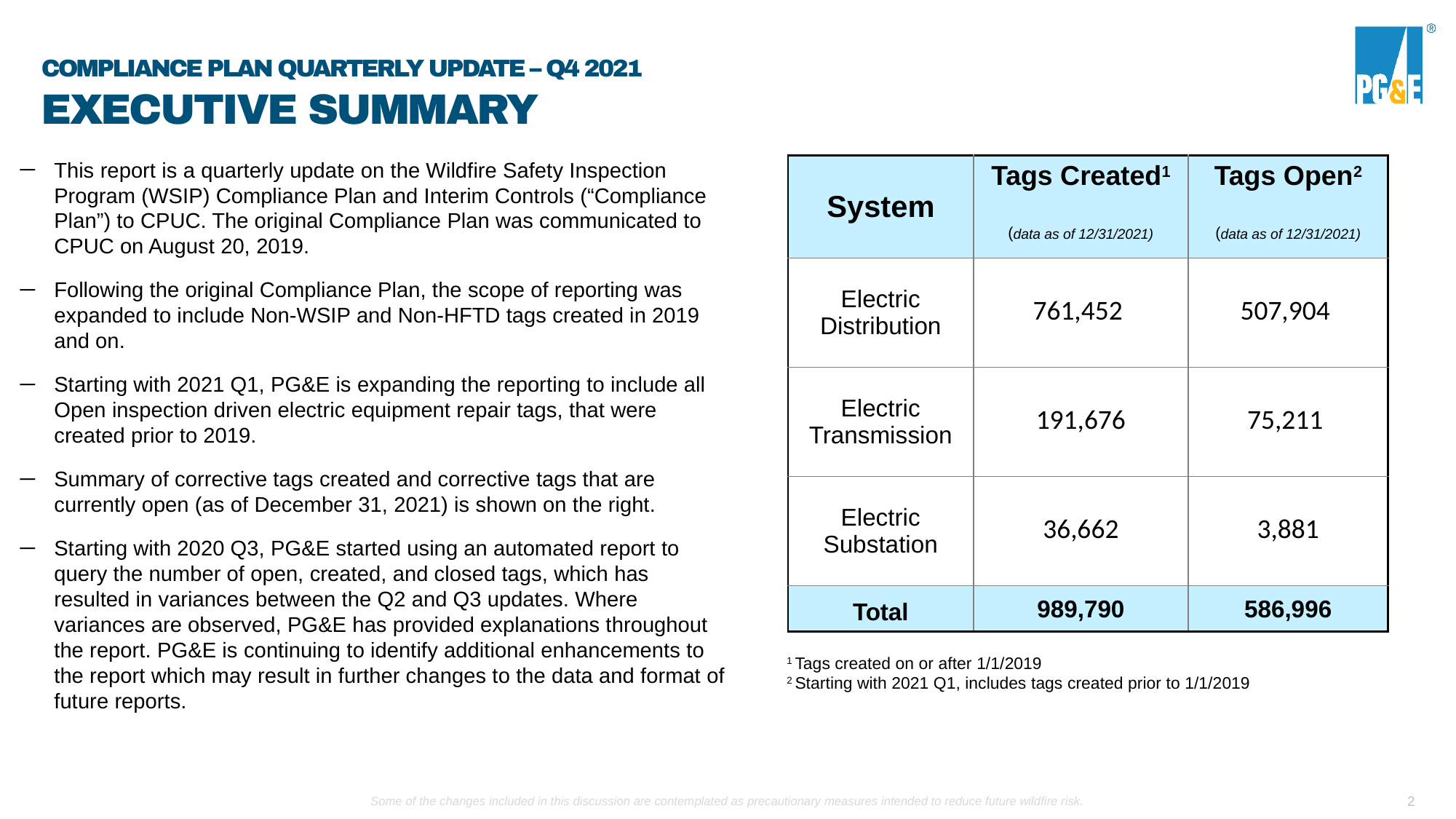

# Compliance Plan Quarterly Update – Q4 2021 Executive Summary

| System | Tags Created1 (data as of 12/31/2021) | Tags Open2 (data as of 12/31/2021) |
| --- | --- | --- |
| Electric Distribution | 761,452 | 507,904 |
| Electric Transmission | 191,676 | 75,211 |
| Electric Substation | 36,662 | 3,881 |
| Total | 989,790 | 586,996 |
This report is a quarterly update on the Wildfire Safety Inspection Program (WSIP) Compliance Plan and Interim Controls (“Compliance Plan”) to CPUC. The original Compliance Plan was communicated to CPUC on August 20, 2019.
Following the original Compliance Plan, the scope of reporting was expanded to include Non-WSIP and Non-HFTD tags created in 2019 and on.
Starting with 2021 Q1, PG&E is expanding the reporting to include all Open inspection driven electric equipment repair tags, that were created prior to 2019.
Summary of corrective tags created and corrective tags that are currently open (as of December 31, 2021) is shown on the right.
Starting with 2020 Q3, PG&E started using an automated report to query the number of open, created, and closed tags, which has resulted in variances between the Q2 and Q3 updates. Where variances are observed, PG&E has provided explanations throughout the report. PG&E is continuing to identify additional enhancements to the report which may result in further changes to the data and format of future reports.
1 Tags created on or after 1/1/2019
2 Starting with 2021 Q1, includes tags created prior to 1/1/2019